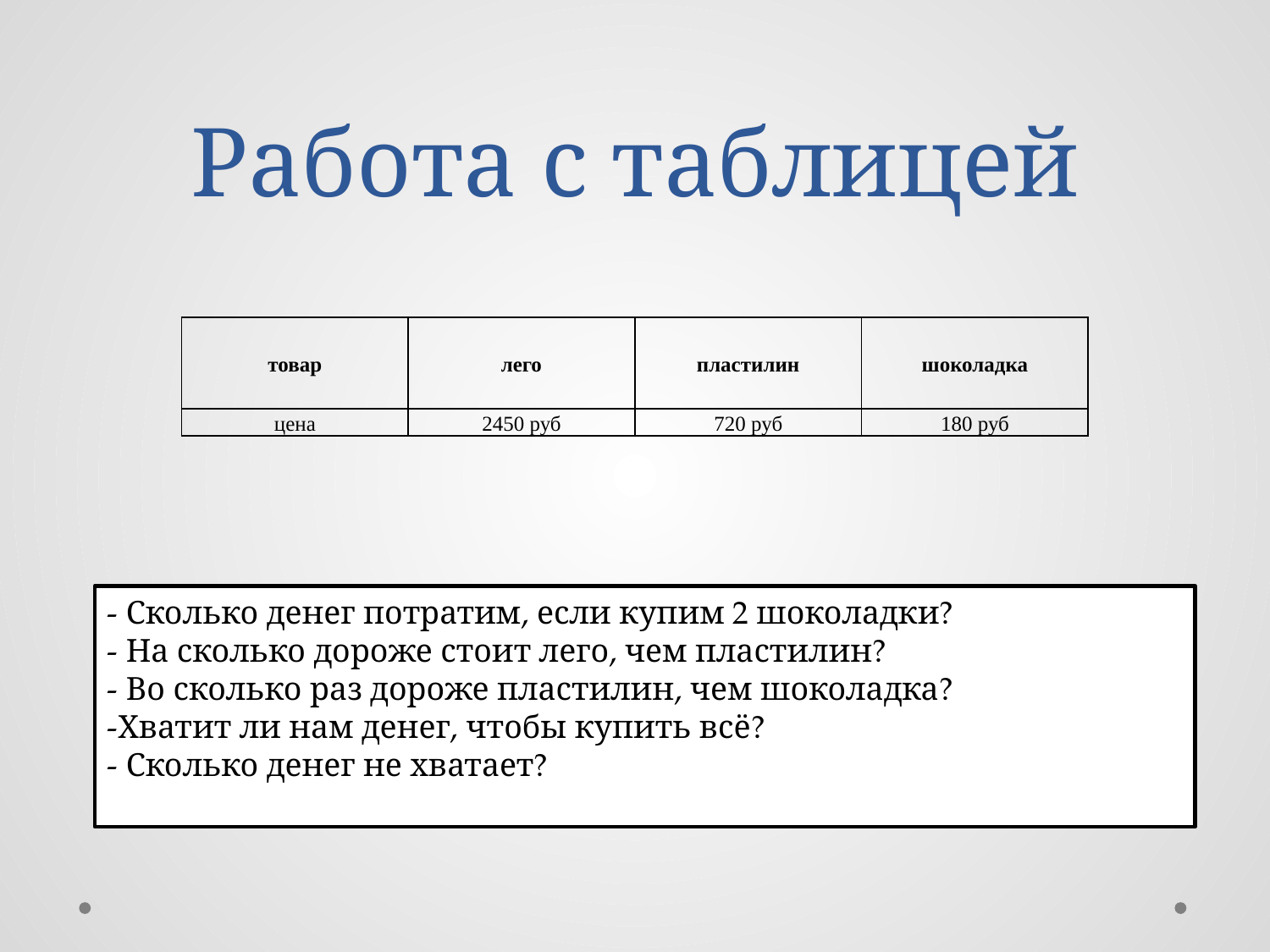

# Работа с таблицей
| товар | лего | пластилин | шоколадка |
| --- | --- | --- | --- |
| цена | 2450 руб | 720 руб | 180 руб |
- Сколько денег потратим, если купим 2 шоколадки?
- На сколько дороже стоит лего, чем пластилин?
- Во сколько раз дороже пластилин, чем шоколадка?
-Хватит ли нам денег, чтобы купить всё?
- Сколько денег не хватает?